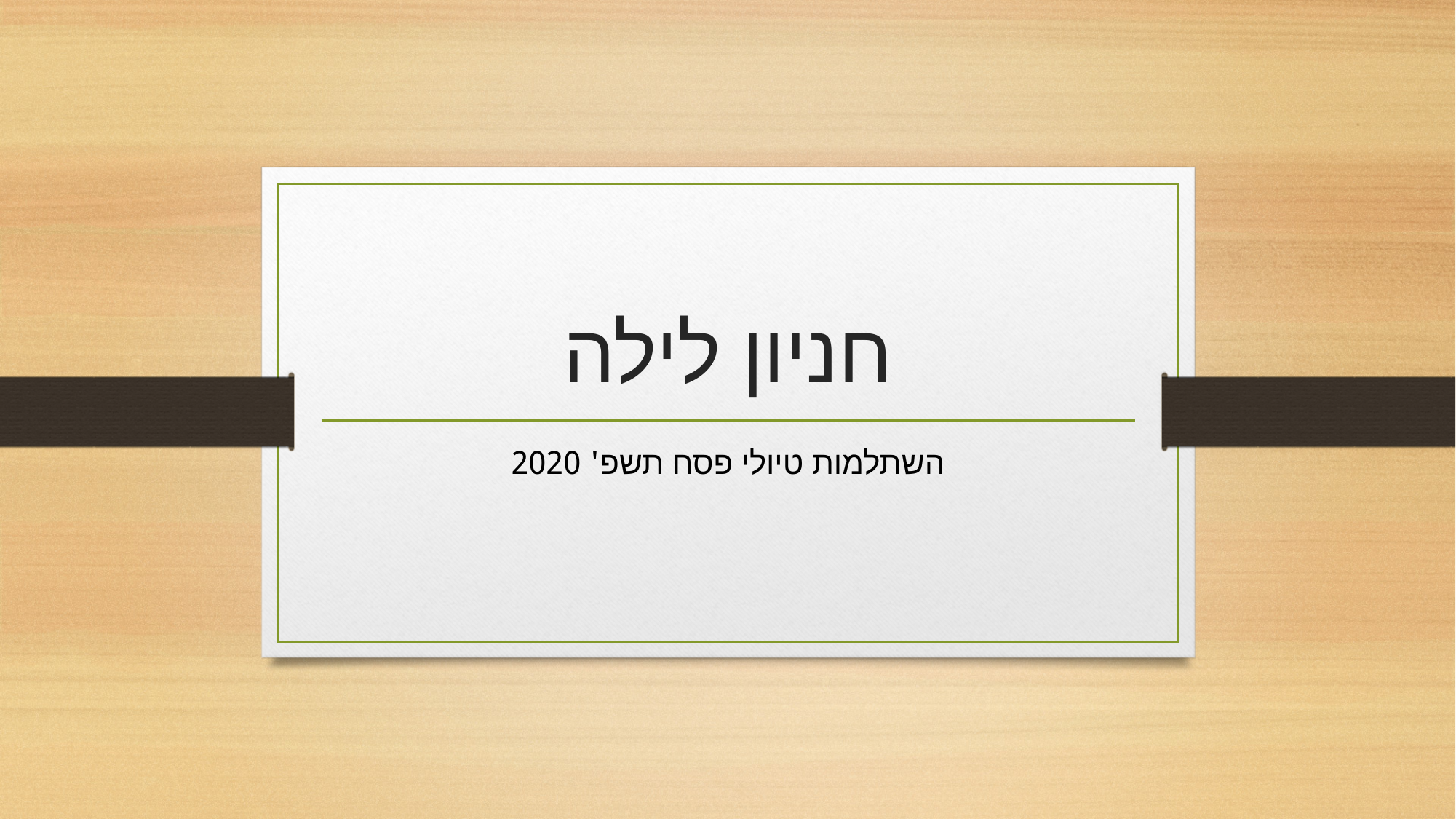

# חניון לילה
השתלמות טיולי פסח תשפ' 2020